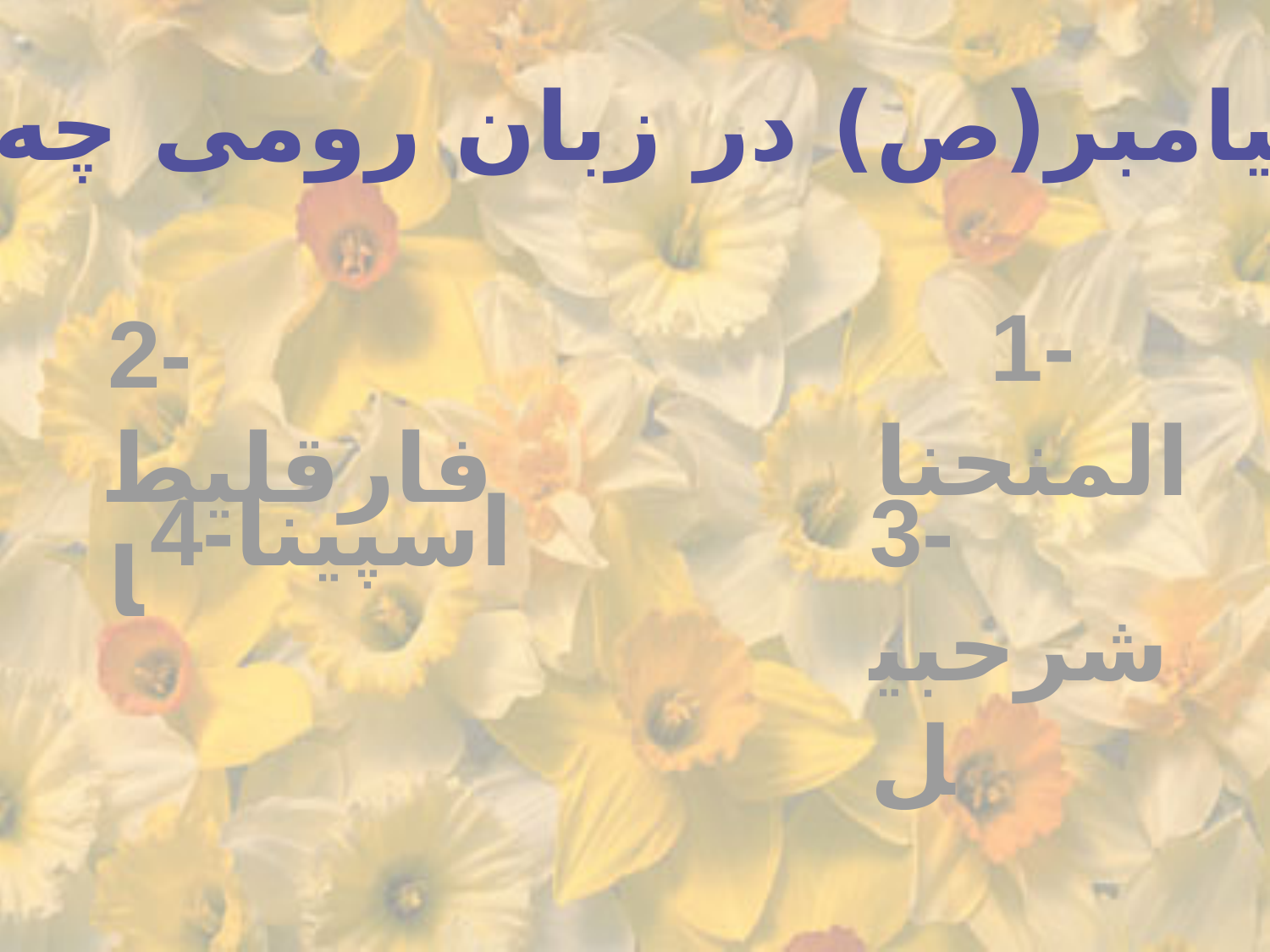

نام پیامبر(ص) در زبان رومی چه بود؟

1-المنحنا
2-فارقلیطا
4-اسپینا
3-شرحبیل